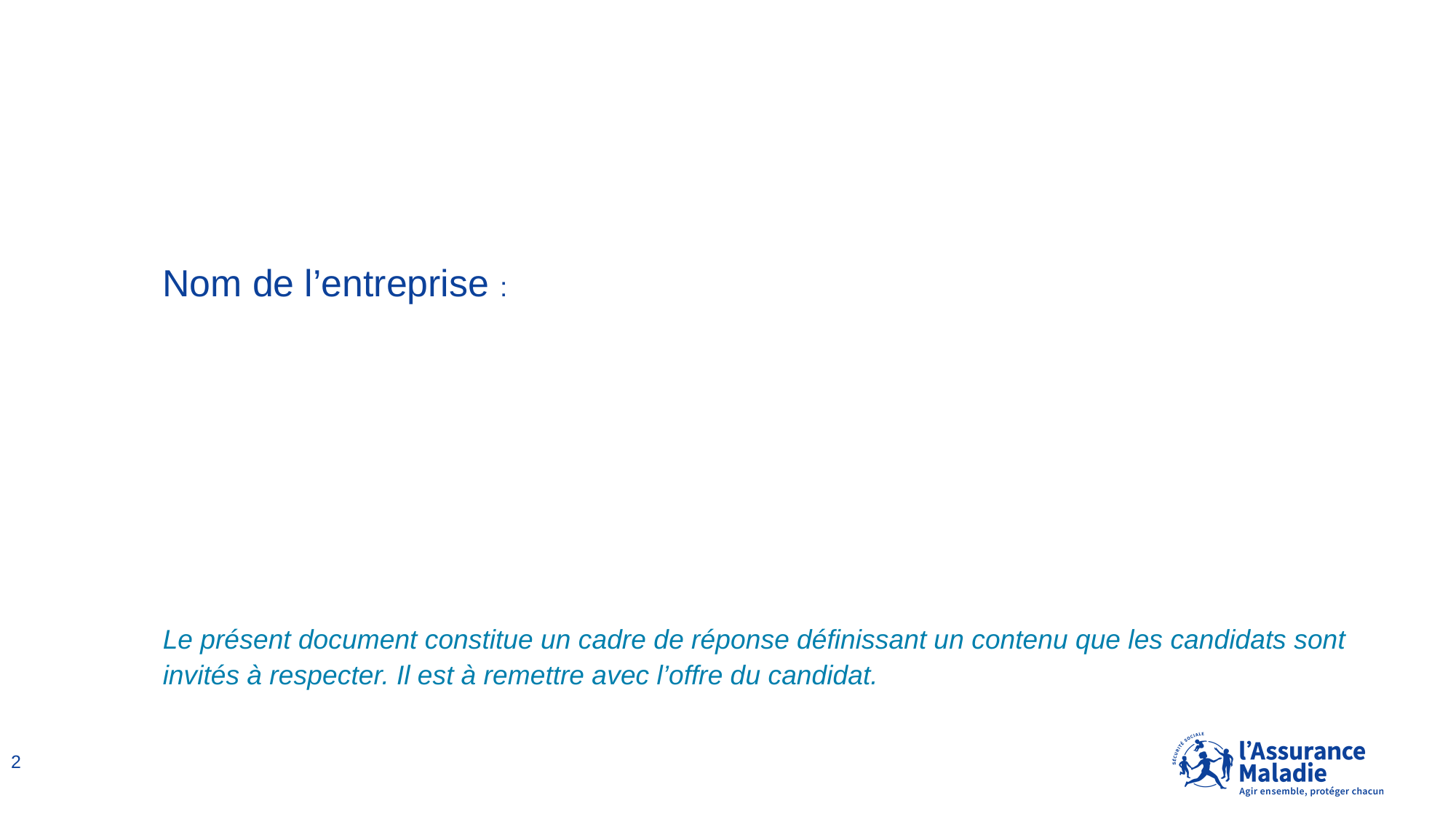

Nom de l’entreprise :

Le présent document constitue un cadre de réponse définissant un contenu que les candidats sont invités à respecter. Il est à remettre avec l’offre du candidat.

2